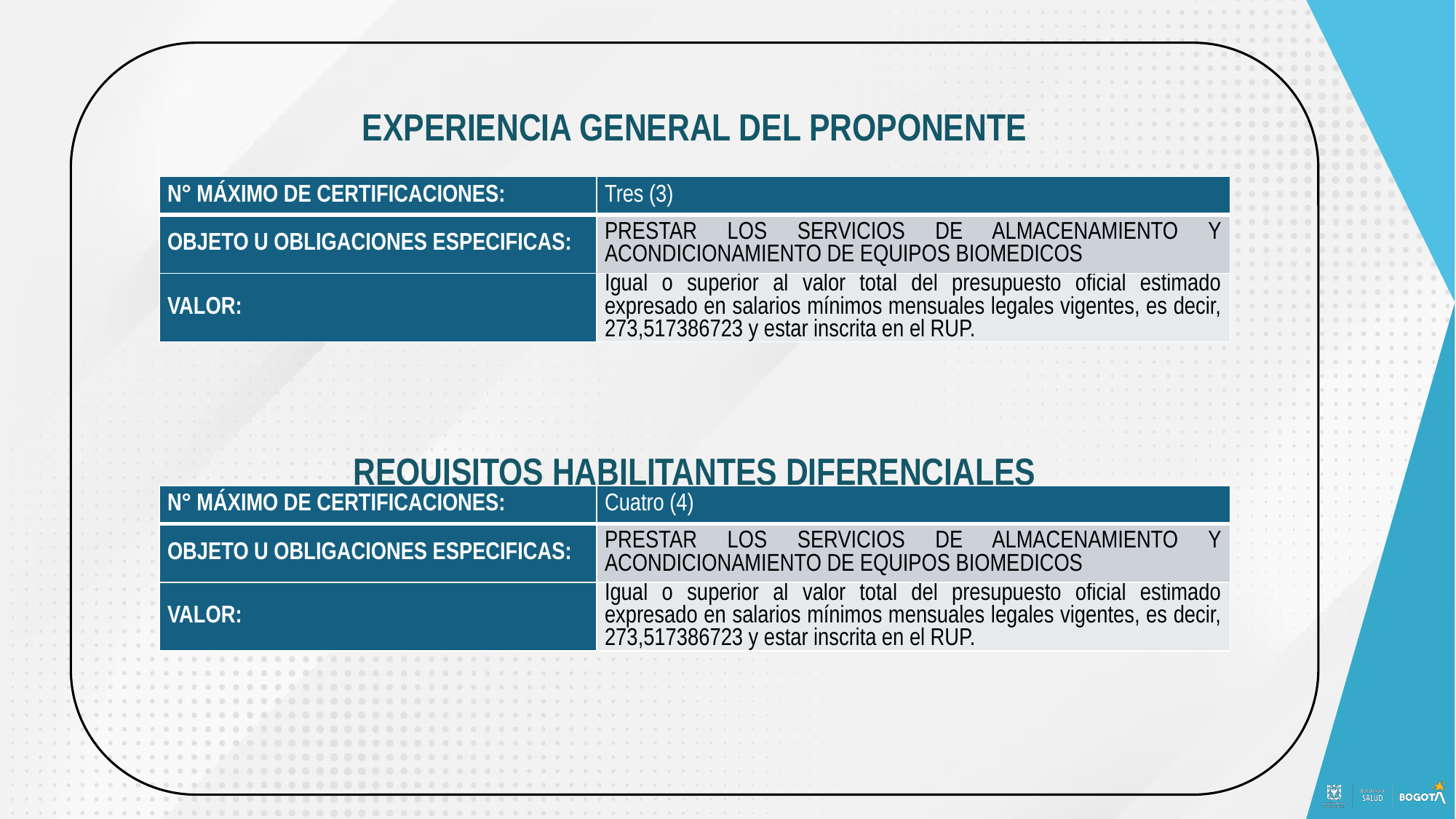

EXPERIENCIA GENERAL DEL PROPONENTE

REQUISITOS HABILITANTES DIFERENCIALES

| N° MÁXIMO DE CERTIFICACIONES: | Tres (3) |
| --- | --- |
| OBJETO U OBLIGACIONES ESPECIFICAS: | PRESTAR LOS SERVICIOS DE ALMACENAMIENTO Y ACONDICIONAMIENTO DE EQUIPOS BIOMEDICOS |
| VALOR: | Igual o superior al valor total del presupuesto oficial estimado expresado en salarios mínimos mensuales legales vigentes, es decir, 273,517386723 y estar inscrita en el RUP. |
| N° MÁXIMO DE CERTIFICACIONES: | Cuatro (4) |
| --- | --- |
| OBJETO U OBLIGACIONES ESPECIFICAS: | PRESTAR LOS SERVICIOS DE ALMACENAMIENTO Y ACONDICIONAMIENTO DE EQUIPOS BIOMEDICOS |
| VALOR: | Igual o superior al valor total del presupuesto oficial estimado expresado en salarios mínimos mensuales legales vigentes, es decir, 273,517386723 y estar inscrita en el RUP. |